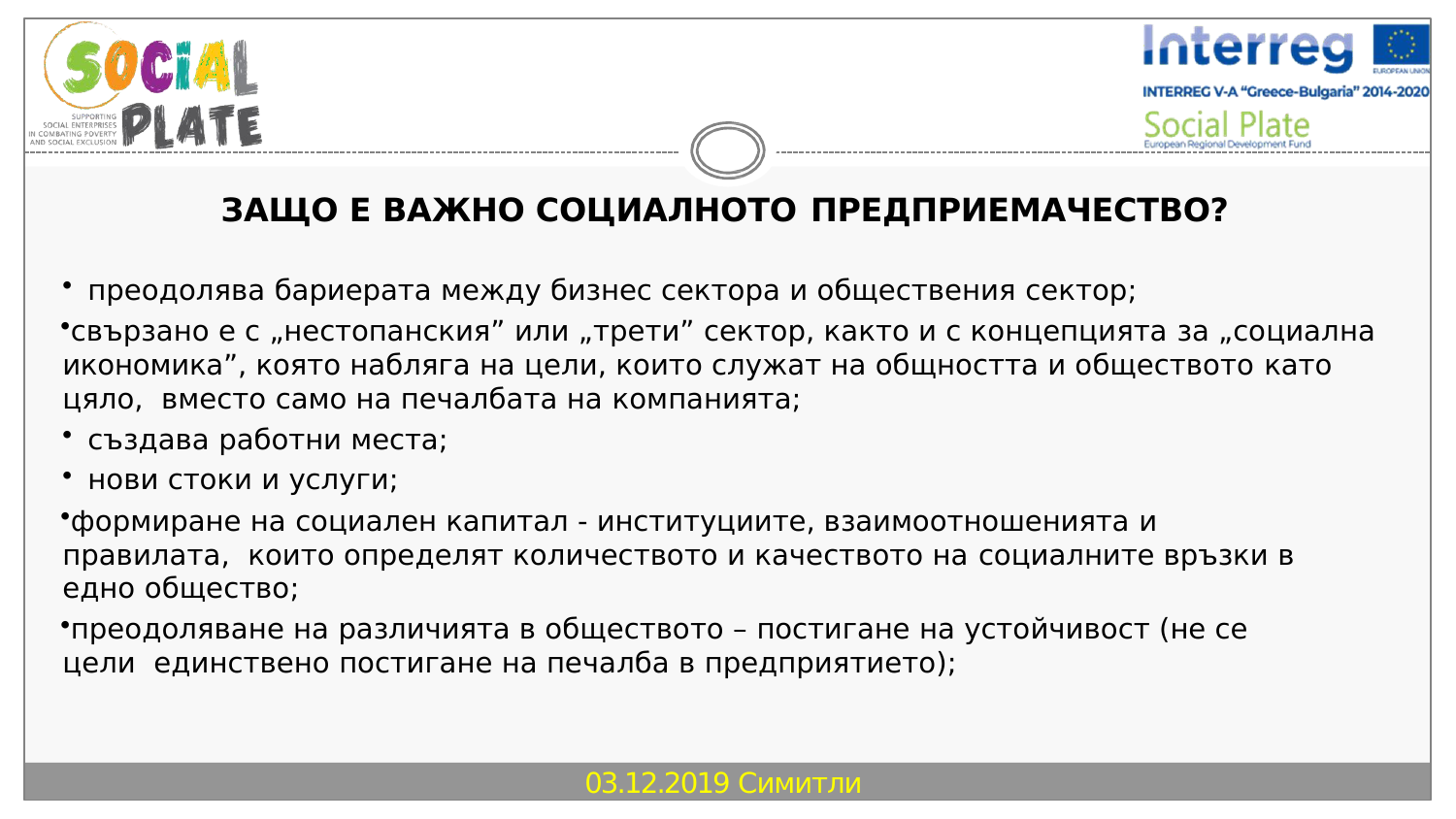

ЗАЩО Е ВАЖНО СОЦИАЛНОТО ПРЕДПРИЕМАЧЕСТВО?

преодолява бариерата между бизнес сектора и обществения сектор;
свързано е с „нестопанския” или „трети” сектор, както и с концепцията за „социална  икономика”, която набляга на цели, които служат на общността и обществото като цяло,  вместо само на печалбата на компанията;
създава работни места;
нови стоки и услуги;
формиране на социален капитал - институциите, взаимоотношенията и правилата,  които определят количеството и качеството на социалните връзки в едно общество;
преодоляване на различията в обществото – постигане на устойчивост (не се цели  единствено постигане на печалба в предприятието);
                      03.12.2019 Симитли